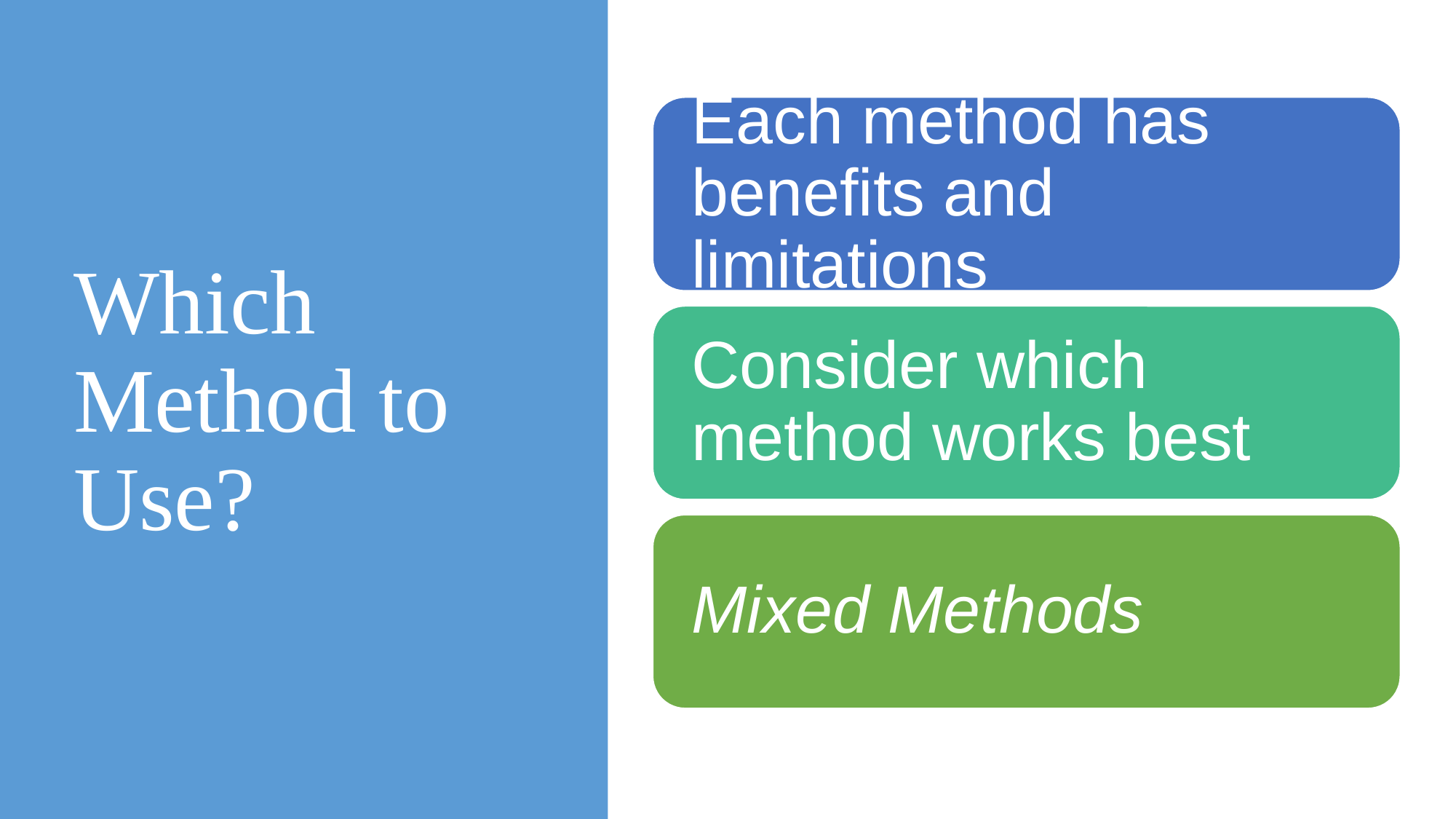

# Which Method to Use?
Each method has benefits and limitations
Consider which method works best
Mixed Methods